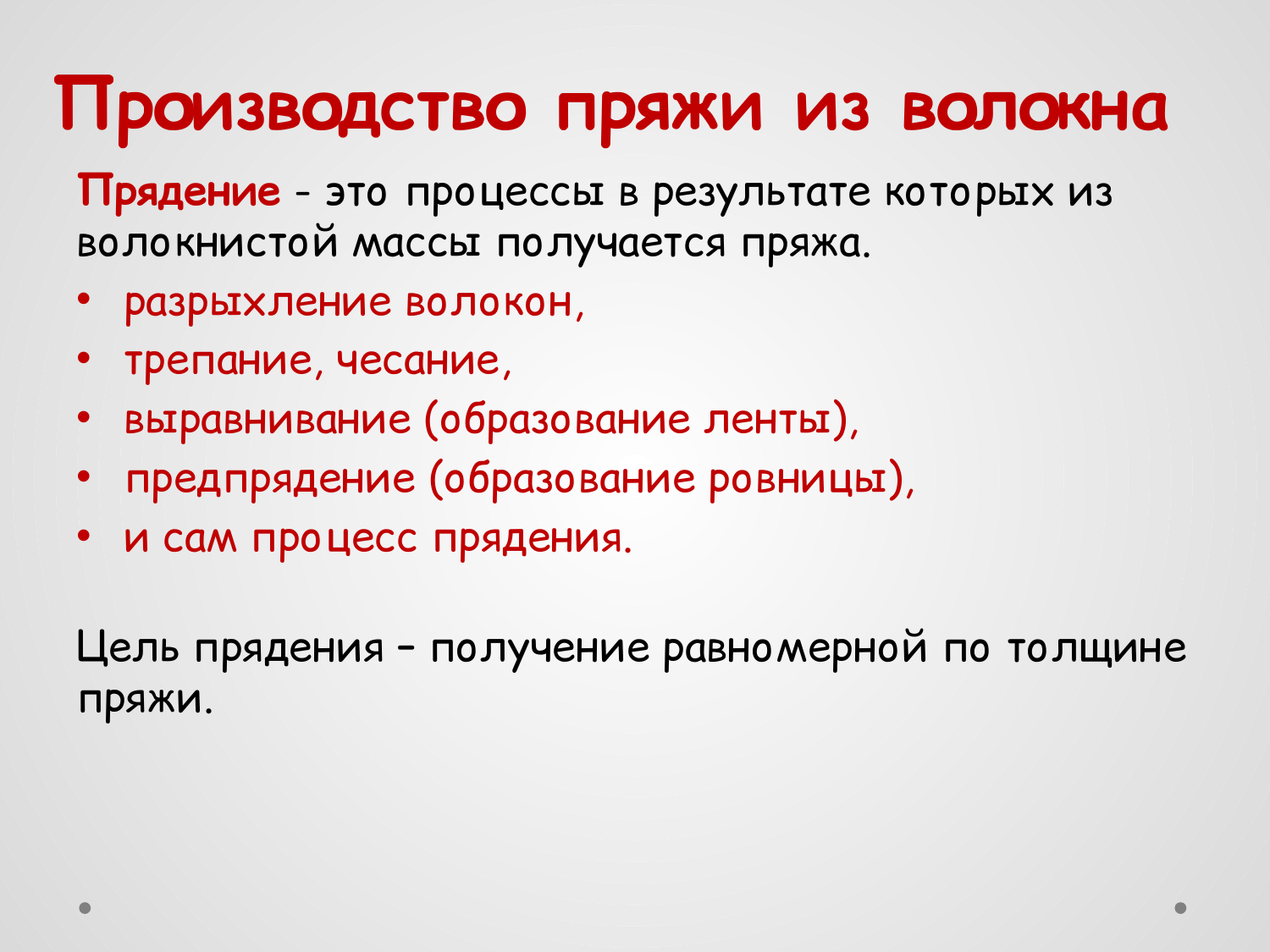

# Производство пряжи из волокна
Прядение - это процессы в результате которых из волокнистой массы получается пряжа.
разрыхление волокон,
трепание, чесание,
выравнивание (образование ленты),
предпрядение (образование ровницы),
и сам процесс прядения.

Цель прядения – получение равномерной по толщине пряжи.